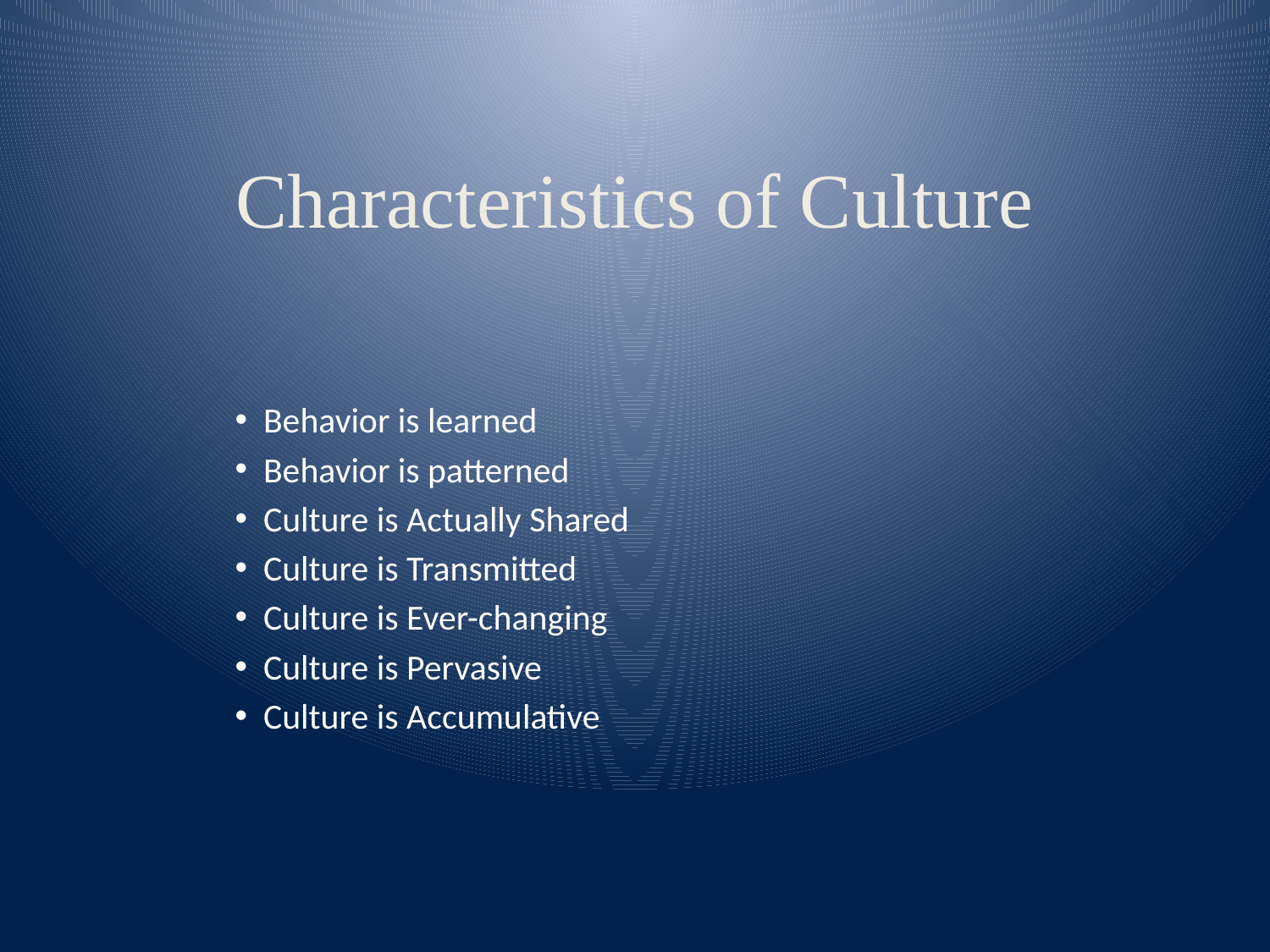

# Characteristics of Culture
  Behavior is learned
  Behavior is patterned
  Culture is Actually Shared
  Culture is Transmitted
  Culture is Ever-changing
  Culture is Pervasive
  Culture is Accumulative